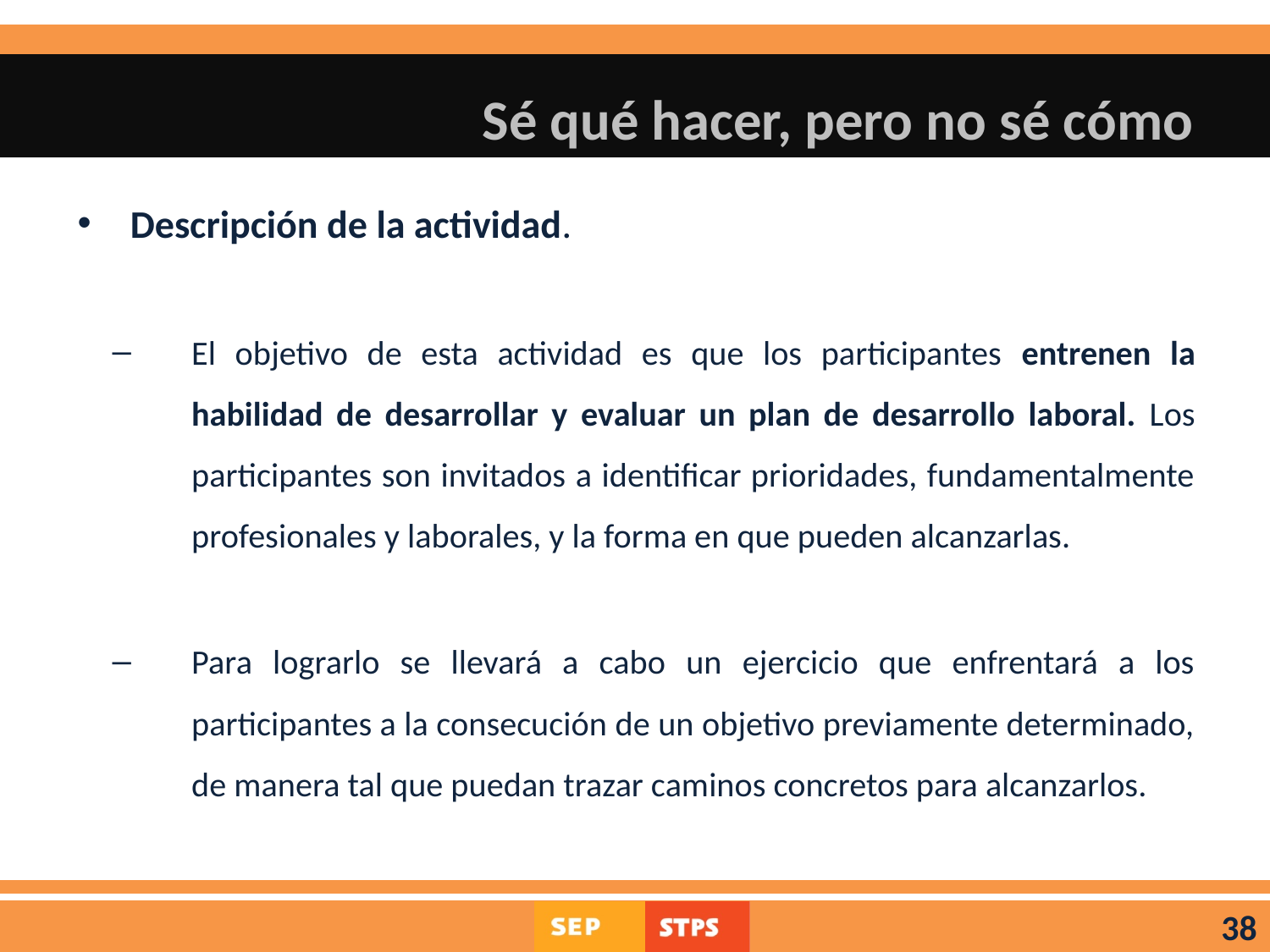

# Sé qué hacer, pero no sé cómo
Descripción de la actividad.

El objetivo de esta actividad es que los participantes entrenen la habilidad de desarrollar y evaluar un plan de desarrollo laboral. Los participantes son invitados a identificar prioridades, fundamentalmente profesionales y laborales, y la forma en que pueden alcanzarlas.

Para lograrlo se llevará a cabo un ejercicio que enfrentará a los participantes a la consecución de un objetivo previamente determinado, de manera tal que puedan trazar caminos concretos para alcanzarlos.
38